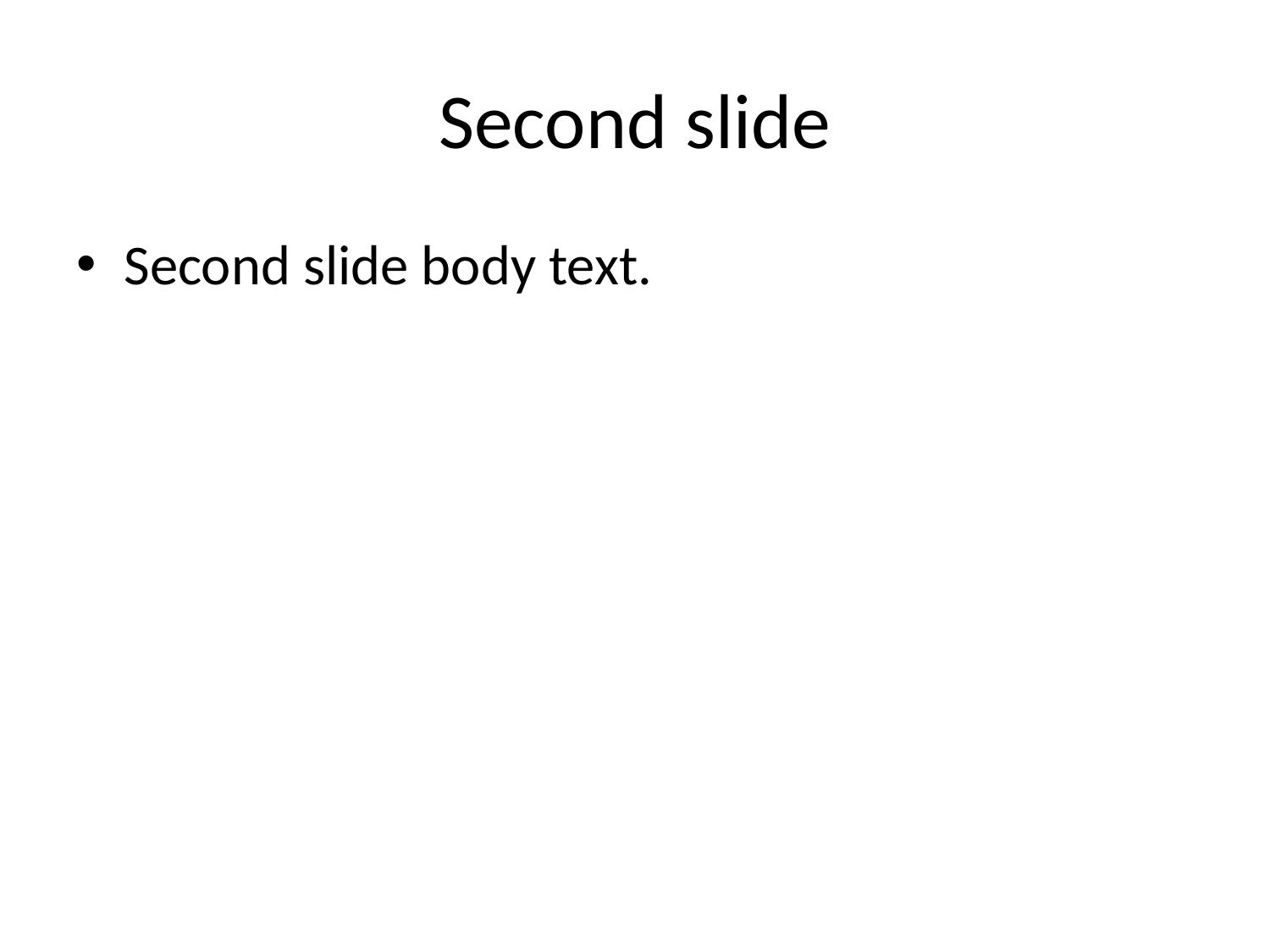

# Second slide
Second slide body text.